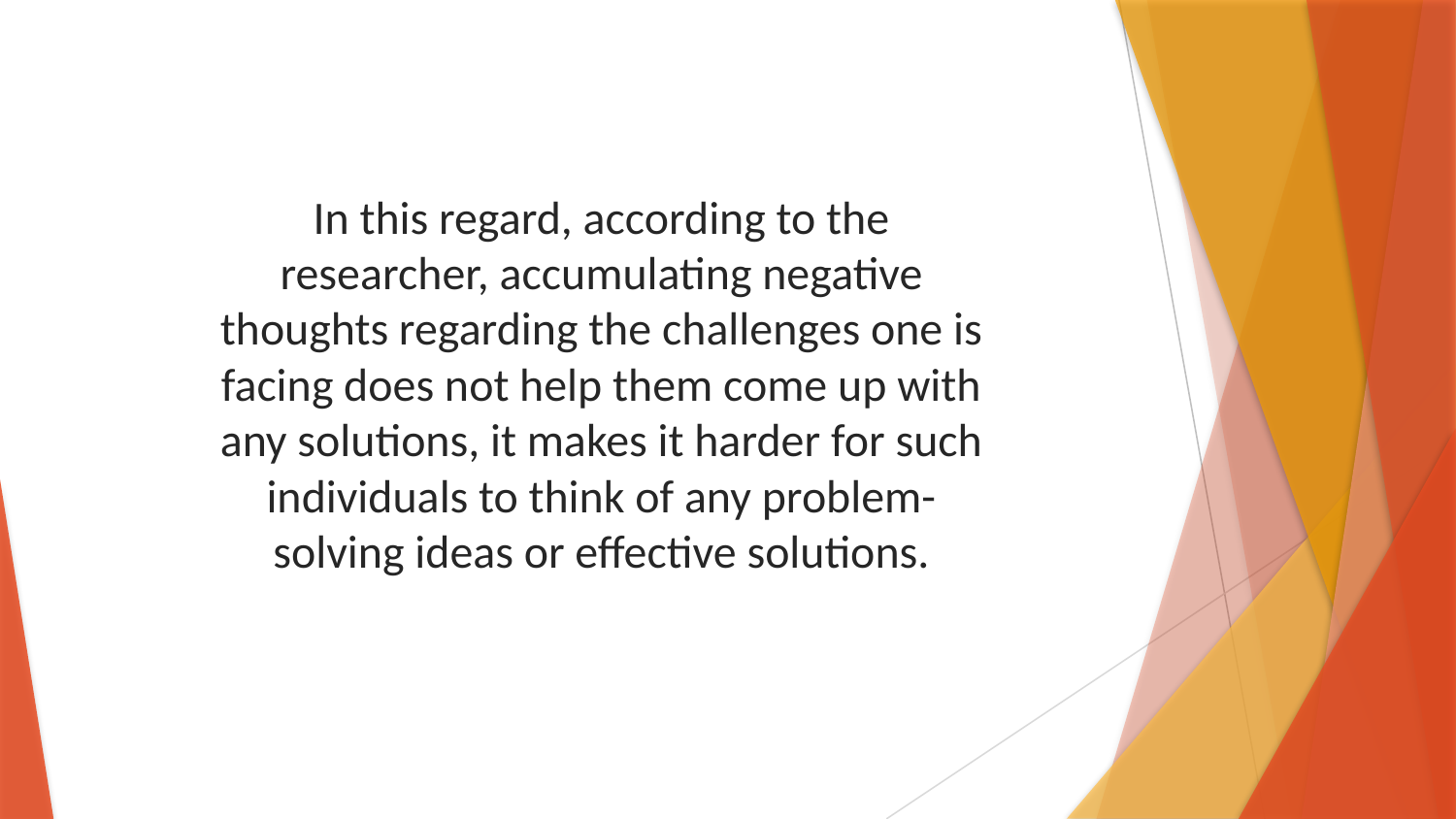

In this regard, according to the researcher, accumulating negative thoughts regarding the challenges one is facing does not help them come up with any solutions, it makes it harder for such individuals to think of any problem-solving ideas or effective solutions.